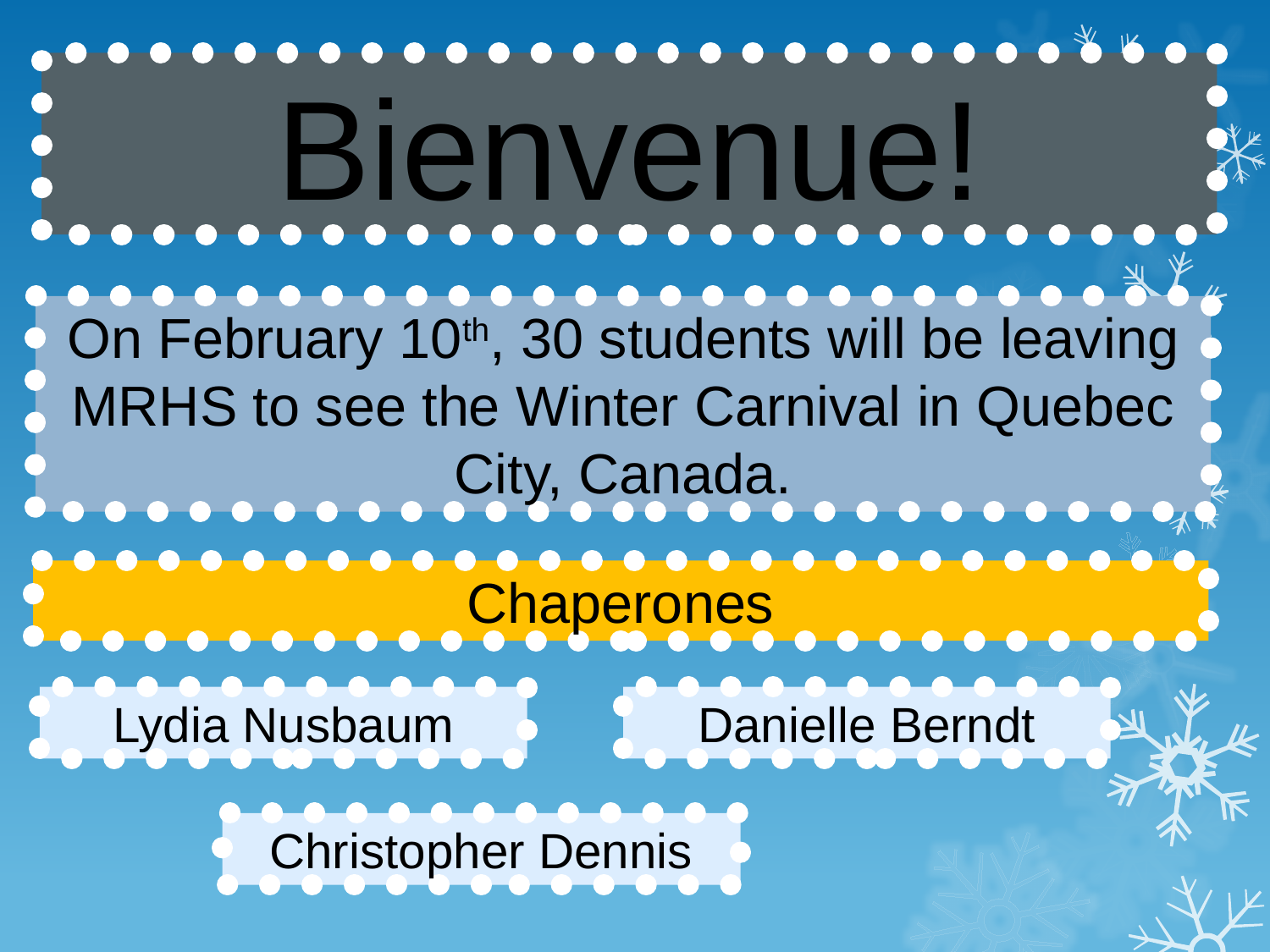

Bienvenue!
On February 10th, 30 students will be leaving MRHS to see the Winter Carnival in Quebec City, Canada.
Chaperones
Lydia Nusbaum
Danielle Berndt
Christopher Dennis